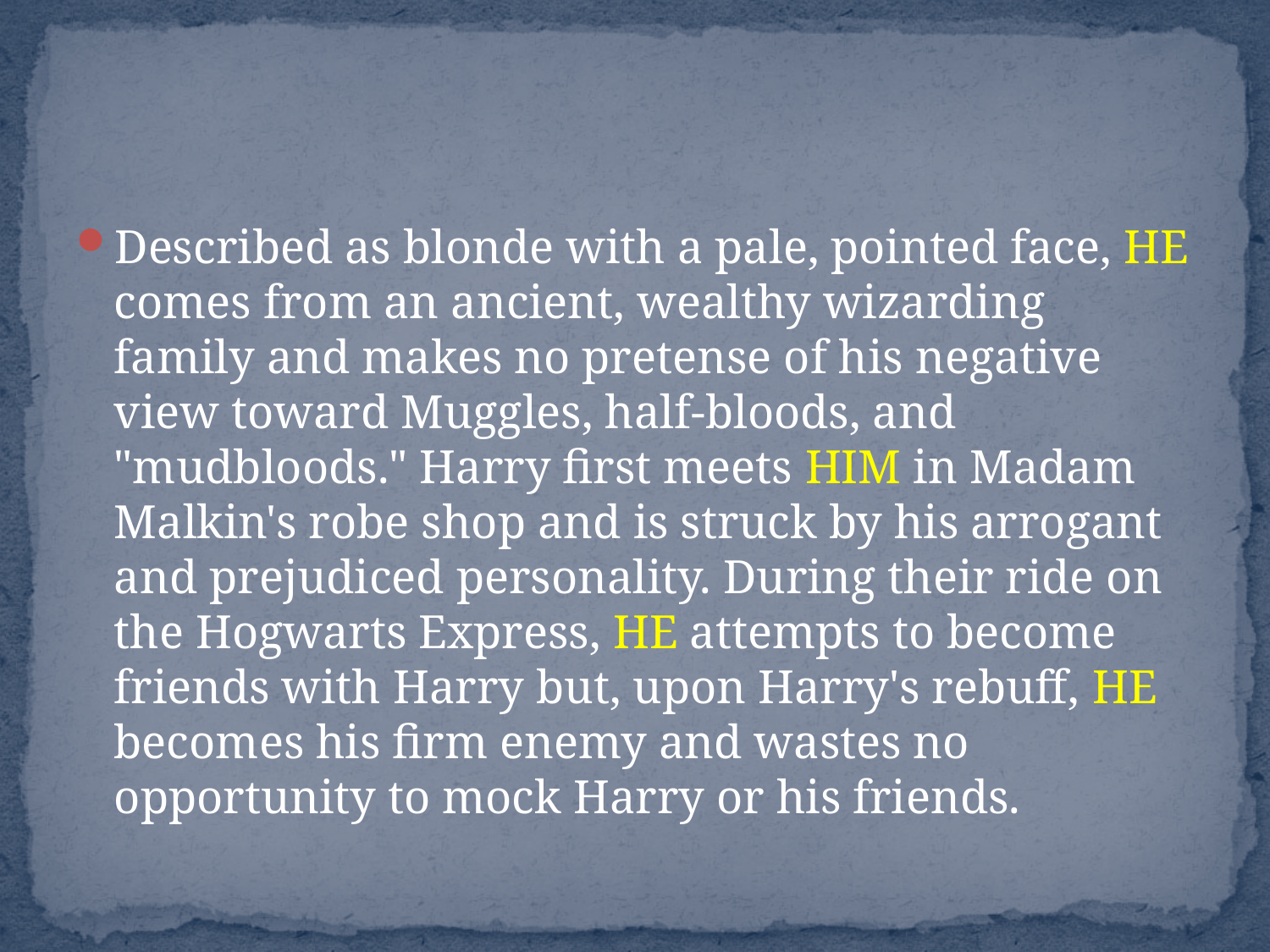

Described as blonde with a pale, pointed face, HE comes from an ancient, wealthy wizarding family and makes no pretense of his negative view toward Muggles, half-bloods, and "mudbloods." Harry first meets HIM in Madam Malkin's robe shop and is struck by his arrogant and prejudiced personality. During their ride on the Hogwarts Express, HE attempts to become friends with Harry but, upon Harry's rebuff, HE becomes his firm enemy and wastes no opportunity to mock Harry or his friends.